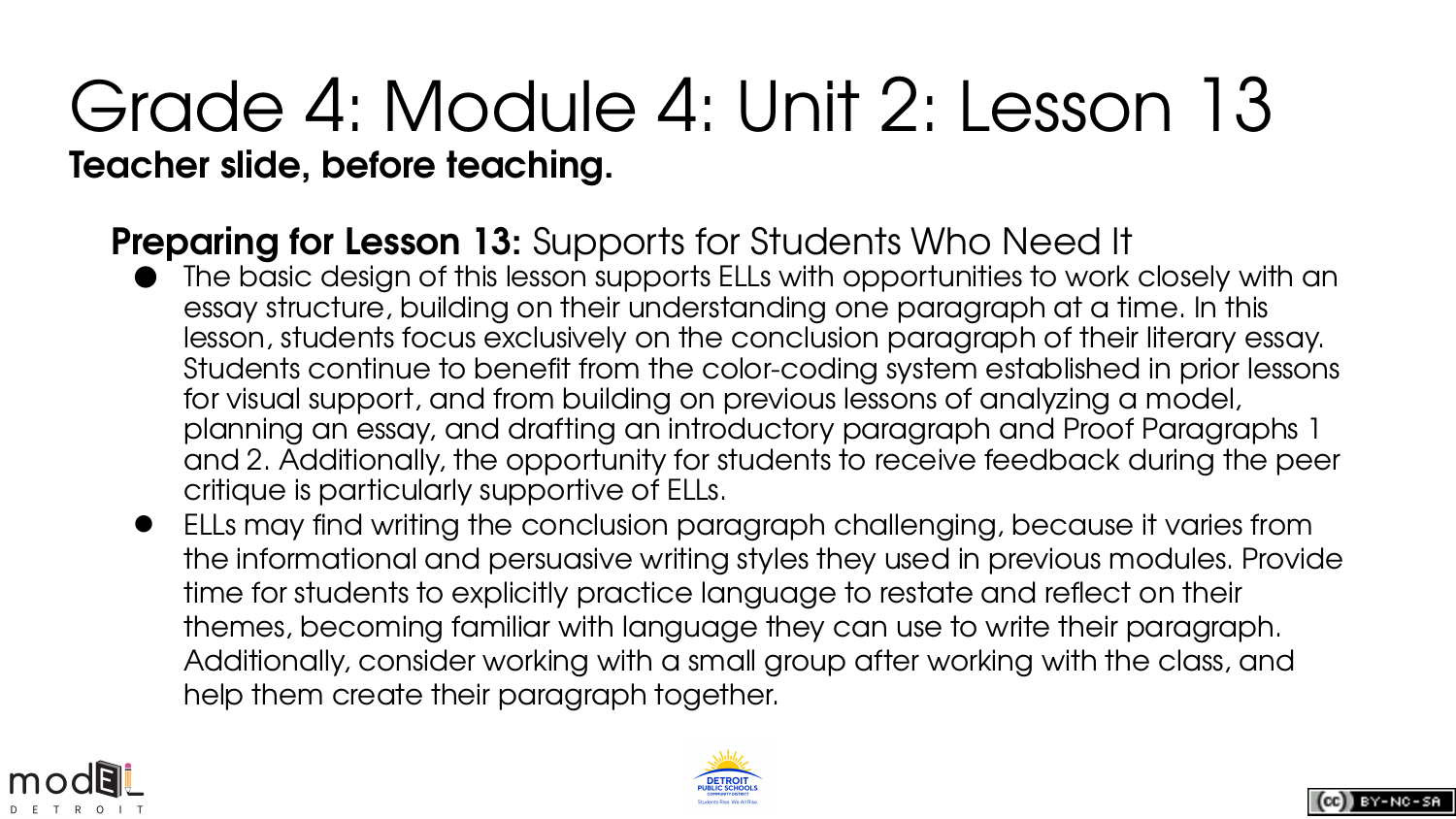

# Grade 4: Module 4: Unit 2: Lesson 13
Teacher slide, before teaching.
Preparing for Lesson 13: Supports for Students Who Need It
The basic design of this lesson supports ELLs with opportunities to work closely with an essay structure, building on their understanding one paragraph at a time. In this lesson, students focus exclusively on the conclusion paragraph of their literary essay. Students continue to benefit from the color-coding system established in prior lessons for visual support, and from building on previous lessons of analyzing a model, planning an essay, and drafting an introductory paragraph and Proof Paragraphs 1 and 2. Additionally, the opportunity for students to receive feedback during the peer critique is particularly supportive of ELLs.
ELLs may find writing the conclusion paragraph challenging, because it varies from the informational and persuasive writing styles they used in previous modules. Provide time for students to explicitly practice language to restate and reflect on their themes, becoming familiar with language they can use to write their paragraph. Additionally, consider working with a small group after working with the class, and help them create their paragraph together.